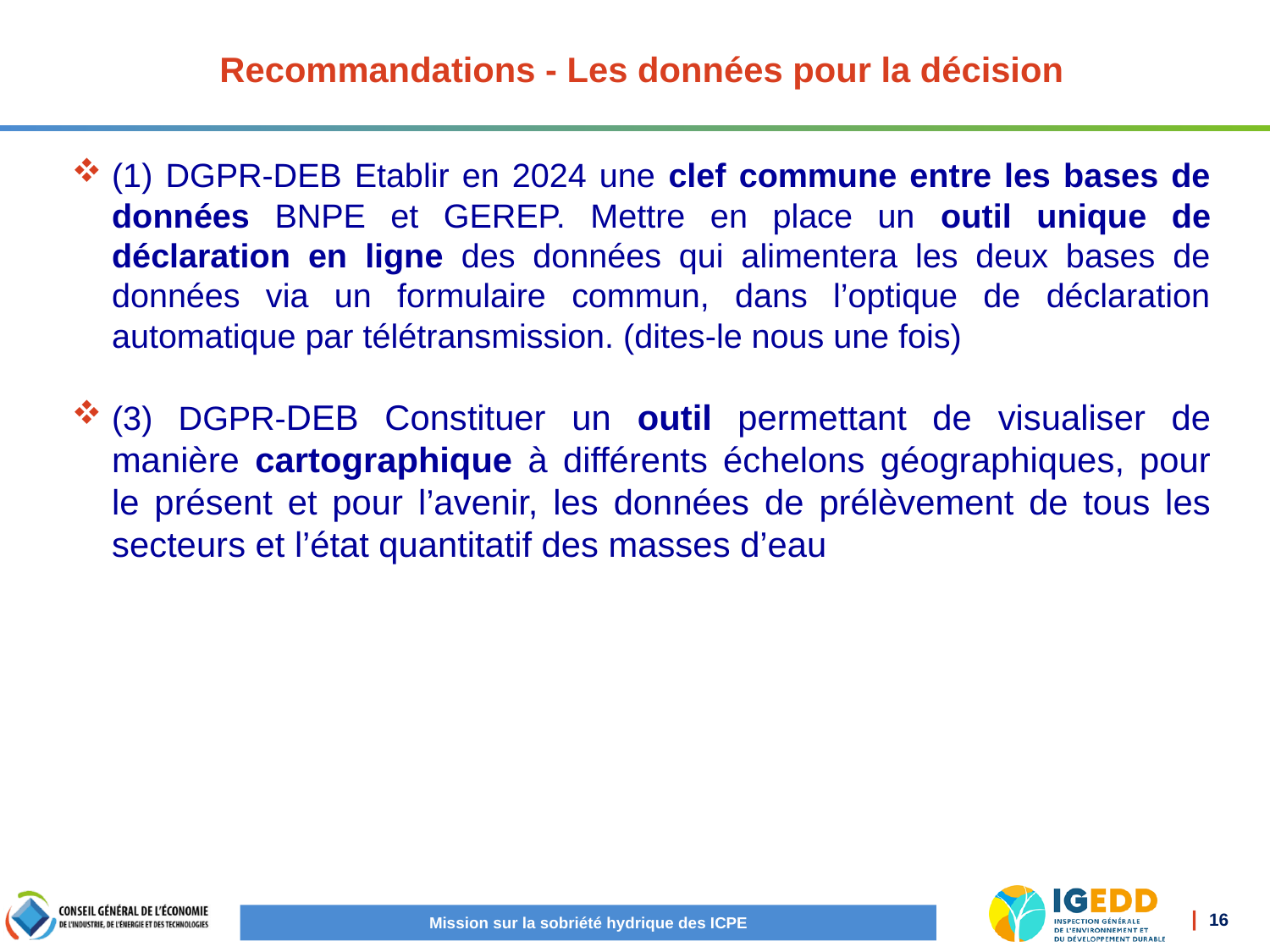

# Recommandations - Les données pour la décision
(1) DGPR-DEB Etablir en 2024 une clef commune entre les bases de données BNPE et GEREP. Mettre en place un outil unique de déclaration en ligne des données qui alimentera les deux bases de données via un formulaire commun, dans l’optique de déclaration automatique par télétransmission. (dites-le nous une fois)

(3) DGPR-DEB Constituer un outil permettant de visualiser de manière cartographique à différents échelons géographiques, pour le présent et pour l’avenir, les données de prélèvement de tous les secteurs et l’état quantitatif des masses d’eau